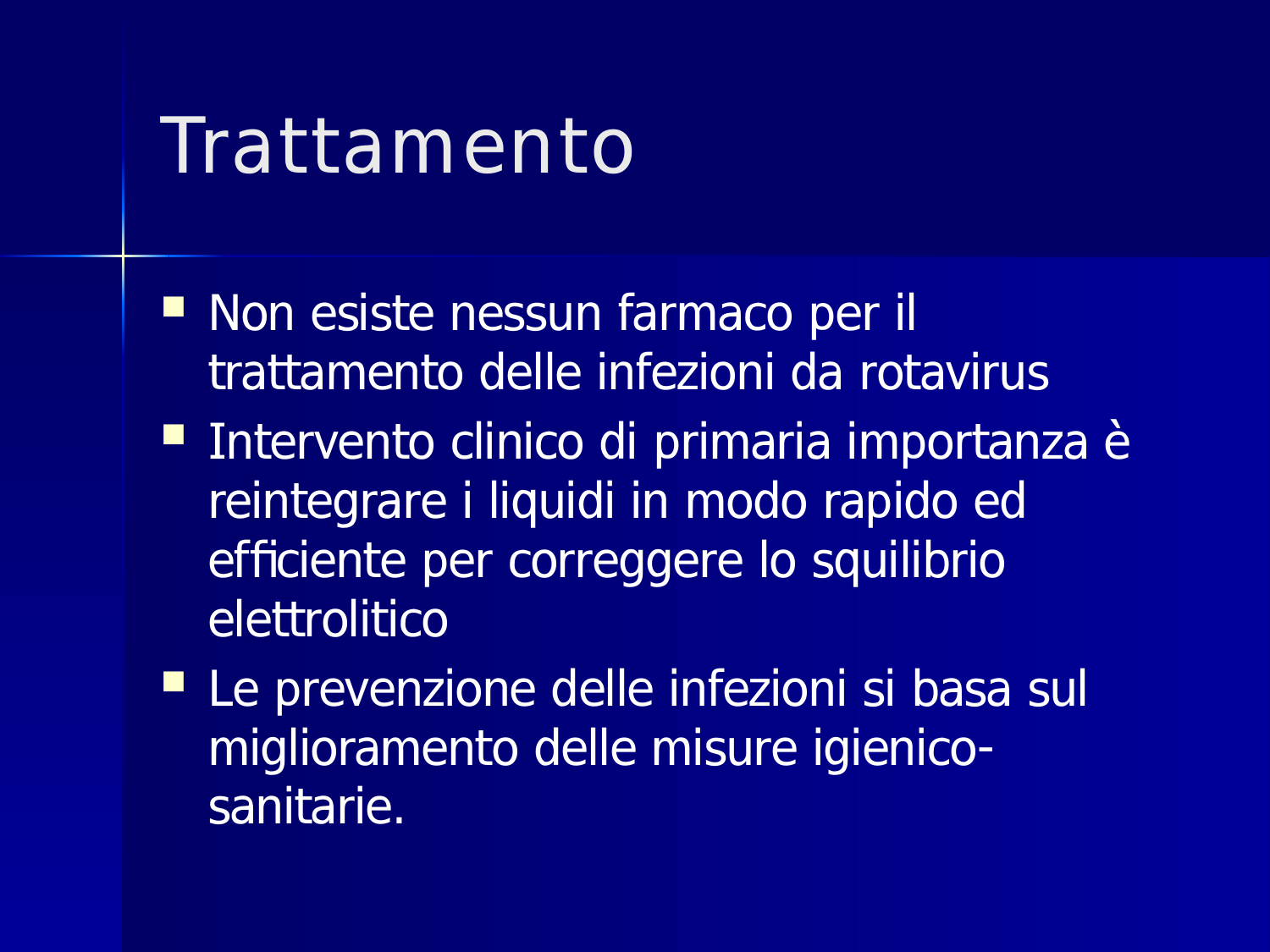

# Trattamento
Non esiste nessun farmaco per il trattamento delle infezioni da rotavirus
Intervento clinico di primaria importanza è reintegrare i liquidi in modo rapido ed efficiente per correggere lo squilibrio elettrolitico
Le prevenzione delle infezioni si basa sul miglioramento delle misure igienico-sanitarie.